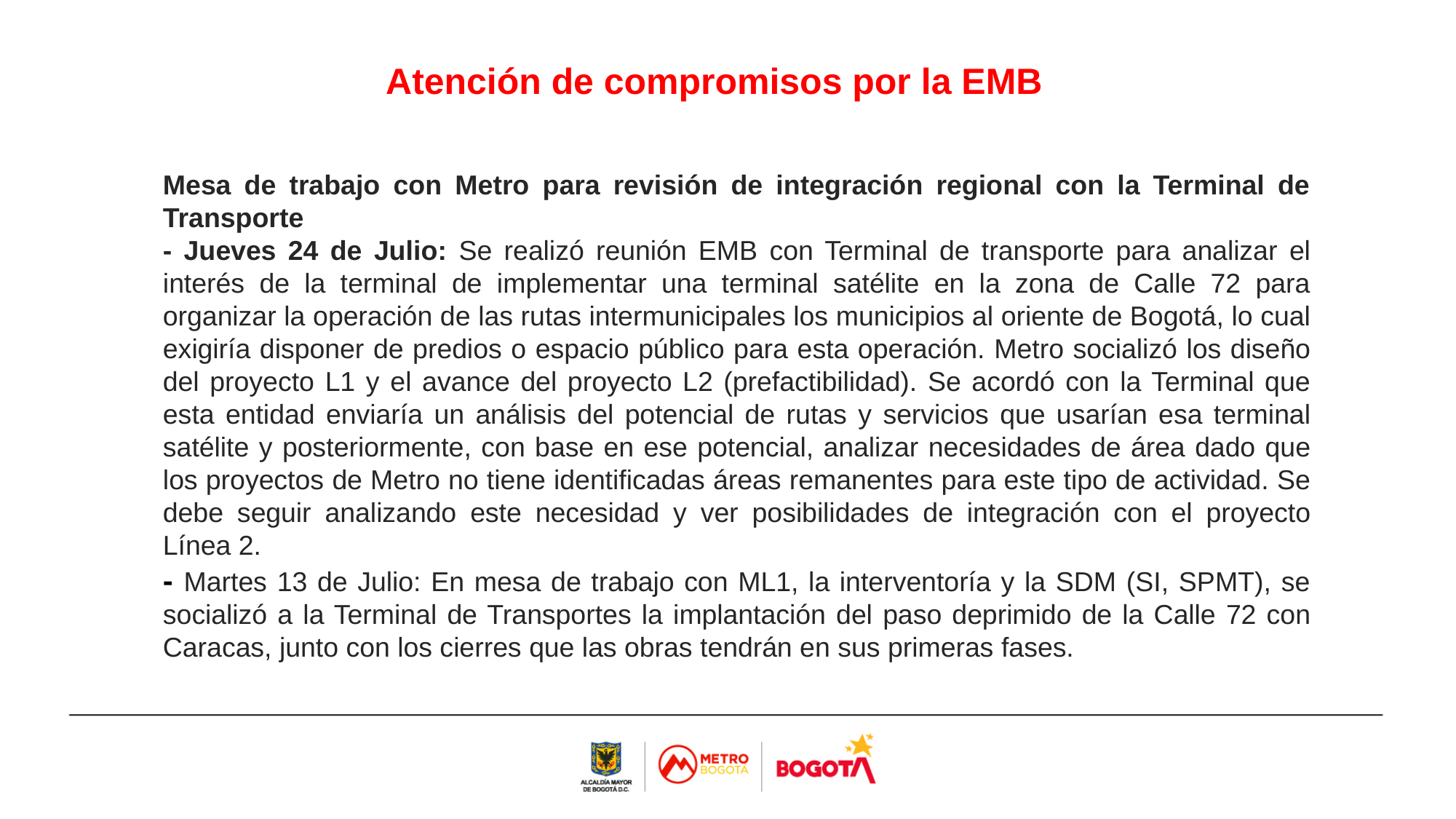

Atención de compromisos por la EMB
Mesa de trabajo con Metro para revisión de integración regional con la Terminal de Transporte
- Jueves 24 de Julio: Se realizó reunión EMB con Terminal de transporte para analizar el interés de la terminal de implementar una terminal satélite en la zona de Calle 72 para organizar la operación de las rutas intermunicipales los municipios al oriente de Bogotá, lo cual exigiría disponer de predios o espacio público para esta operación. Metro socializó los diseño del proyecto L1 y el avance del proyecto L2 (prefactibilidad). Se acordó con la Terminal que esta entidad enviaría un análisis del potencial de rutas y servicios que usarían esa terminal satélite y posteriormente, con base en ese potencial, analizar necesidades de área dado que los proyectos de Metro no tiene identificadas áreas remanentes para este tipo de actividad. Se debe seguir analizando este necesidad y ver posibilidades de integración con el proyecto Línea 2.
- Martes 13 de Julio: En mesa de trabajo con ML1, la interventoría y la SDM (SI, SPMT), se socializó a la Terminal de Transportes la implantación del paso deprimido de la Calle 72 con Caracas, junto con los cierres que las obras tendrán en sus primeras fases.